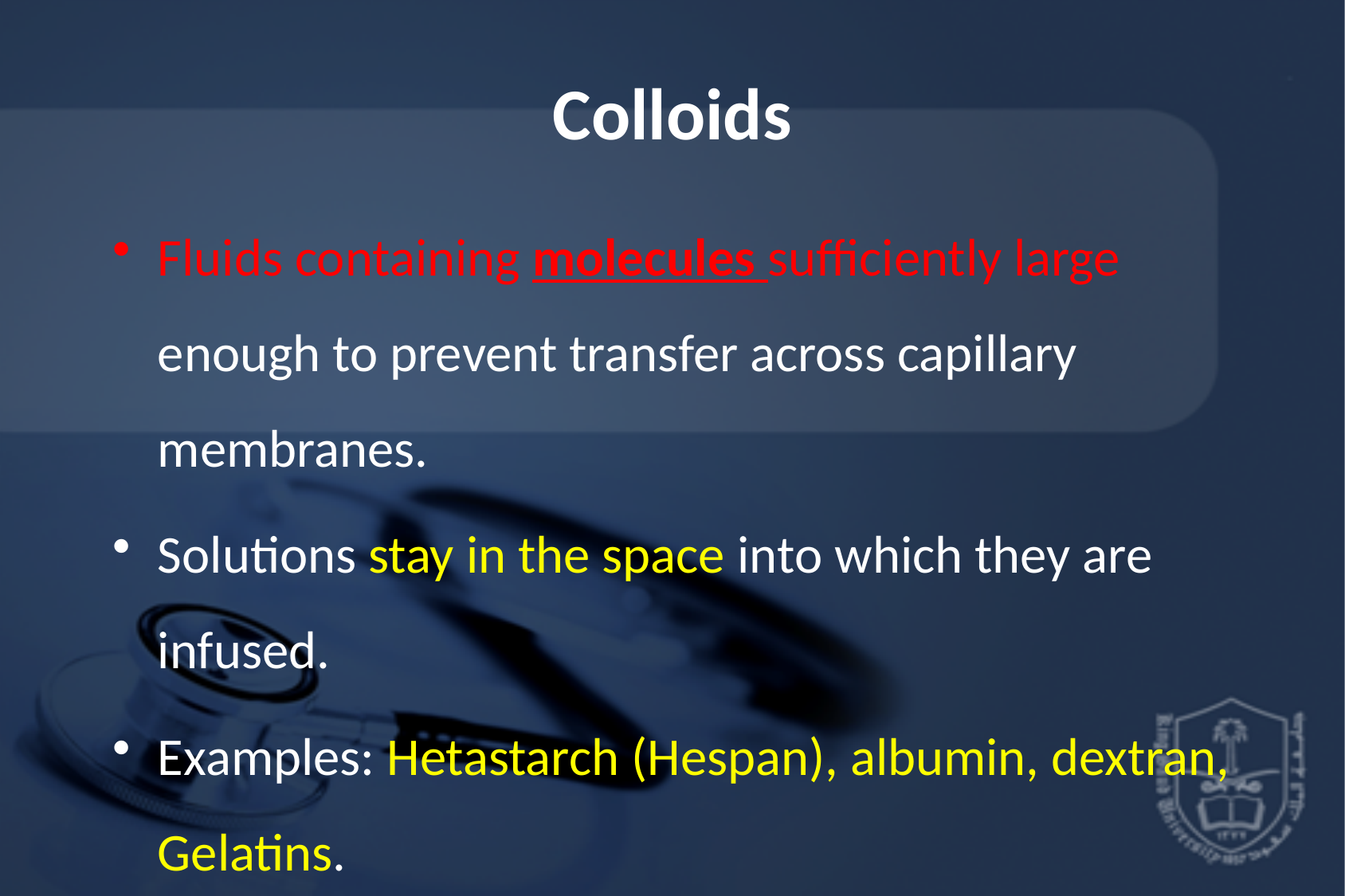

# Colloids
Fluids containing molecules sufficiently large enough to prevent transfer across capillary membranes.
Solutions stay in the space into which they are infused.
Examples: Hetastarch (Hespan), albumin, dextran, Gelatins.